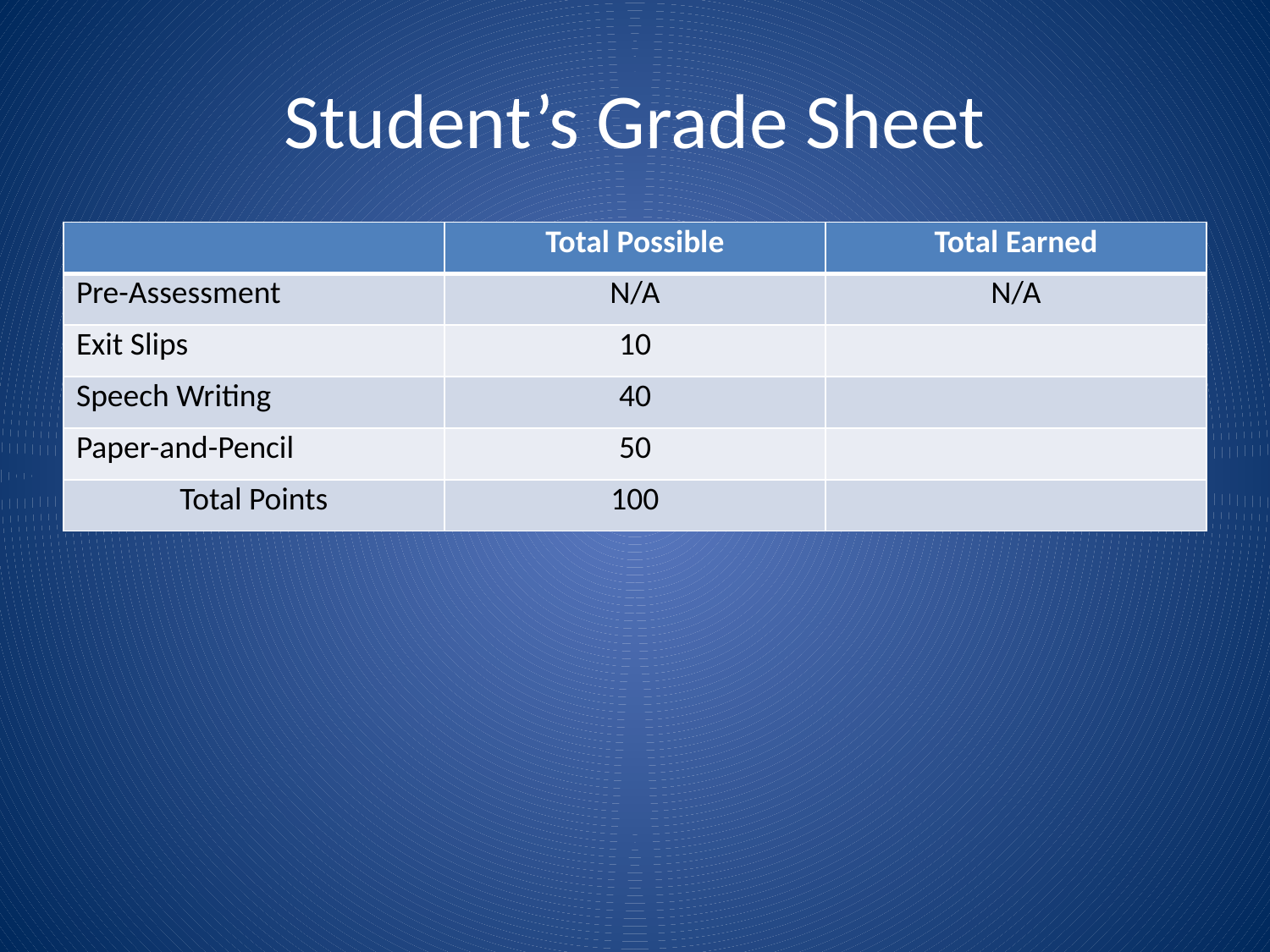

# Student’s Grade Sheet
|  | Total Possible | Total Earned |
| --- | --- | --- |
| Pre-Assessment | N/A | N/A |
| Exit Slips | 10 |  |
| Speech Writing | 40 |  |
| Paper-and-Pencil | 50 |  |
| Total Points | 100 |  |